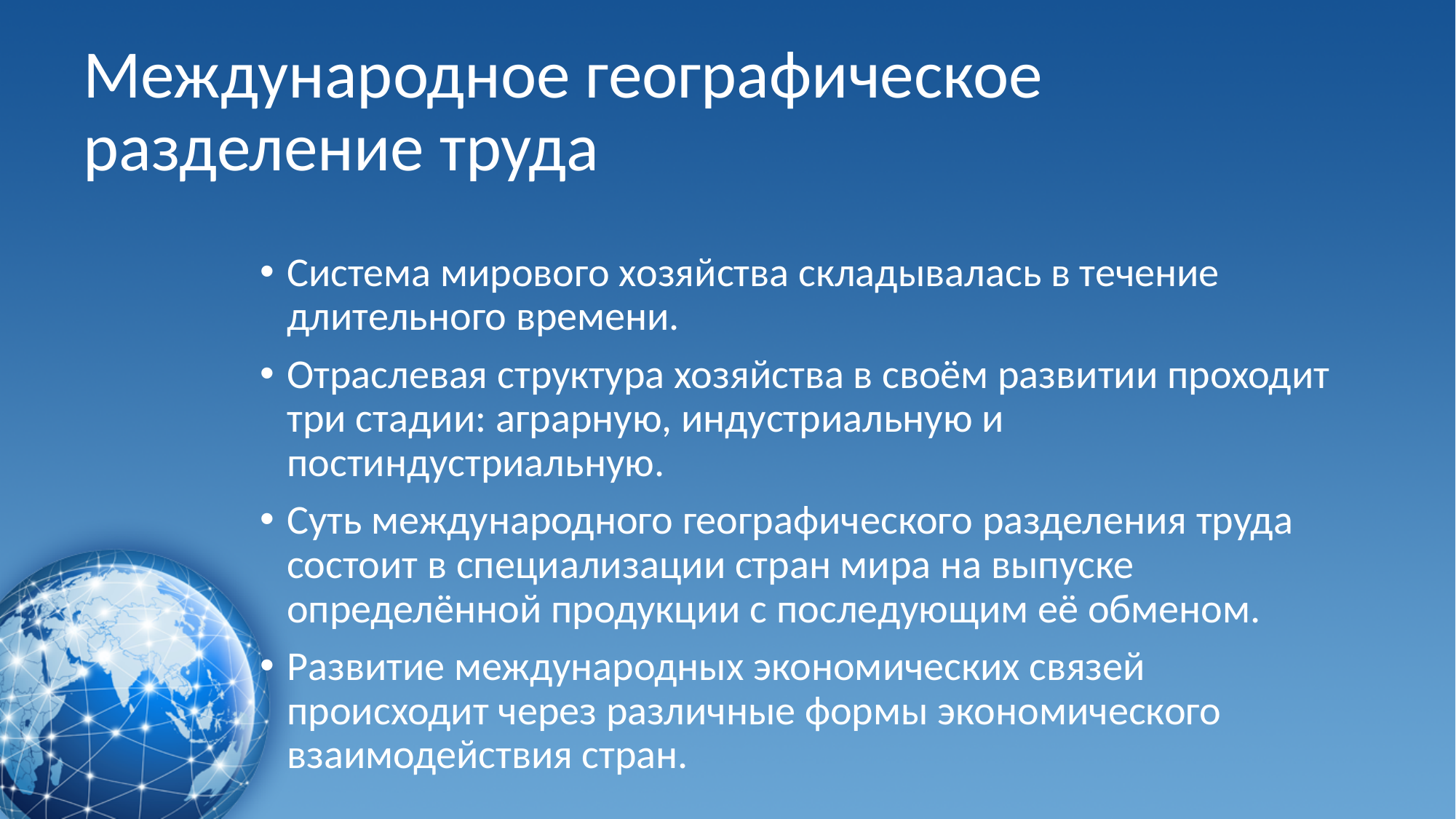

# Международное географическое разделение труда
Система мирового хозяйства складывалась в течение длительного времени.
Отраслевая структура хозяйства в своём развитии проходит три стадии: аграрную, индустриальную и постиндустриальную.
Суть международного географического разделения труда состоит в специализации стран мира на выпуске определённой продукции с последующим её обменом.
Развитие международных экономических связей происходит через различные формы экономического взаимодействия стран.